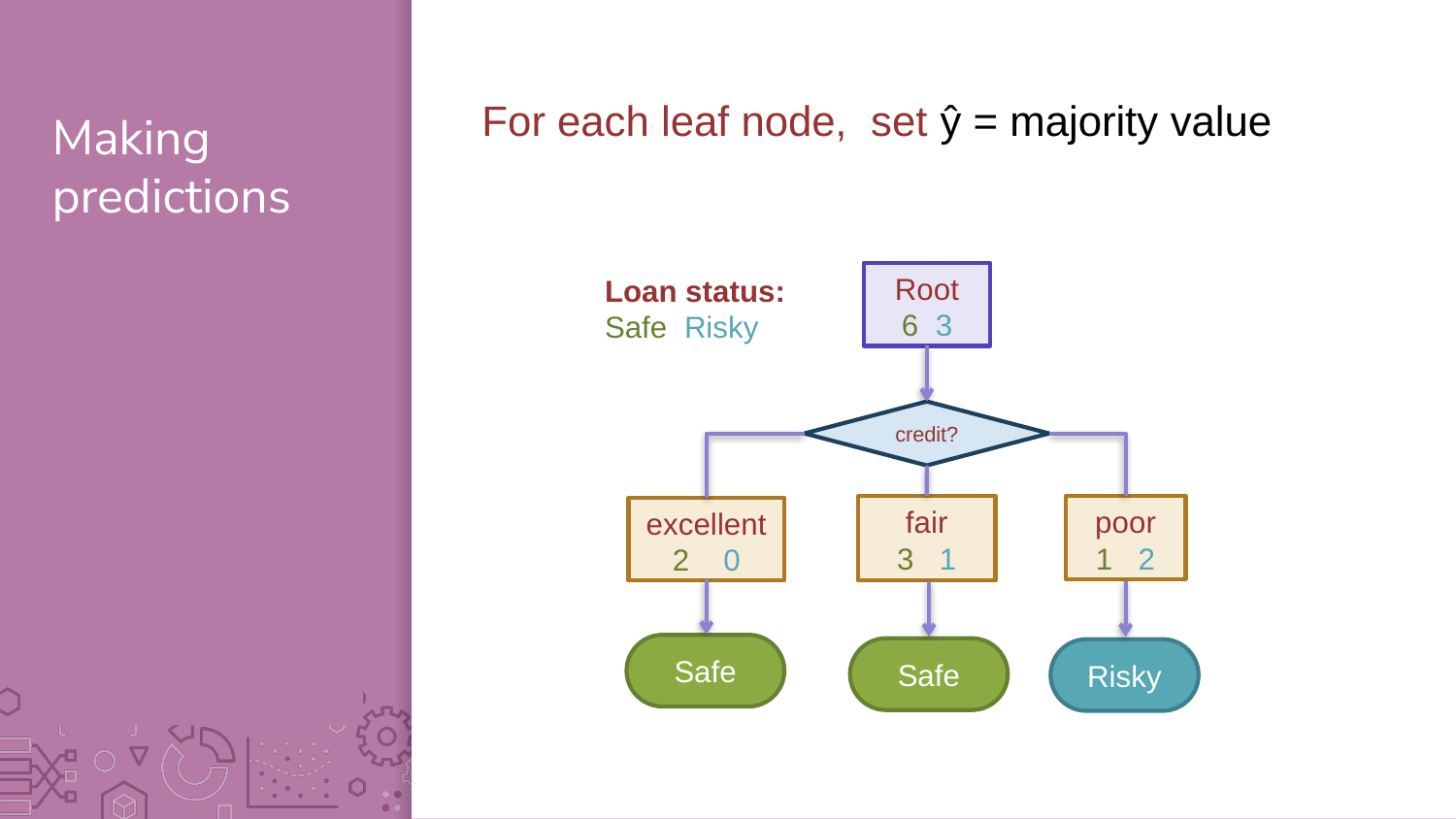

For each leaf node,  set ŷ = majority value
# Making predictions
Root
6  3
Loan status:
Safe  Risky
credit?
poor
1   2
fair
3   1

excellent
2    0
Safe
Safe
Risky